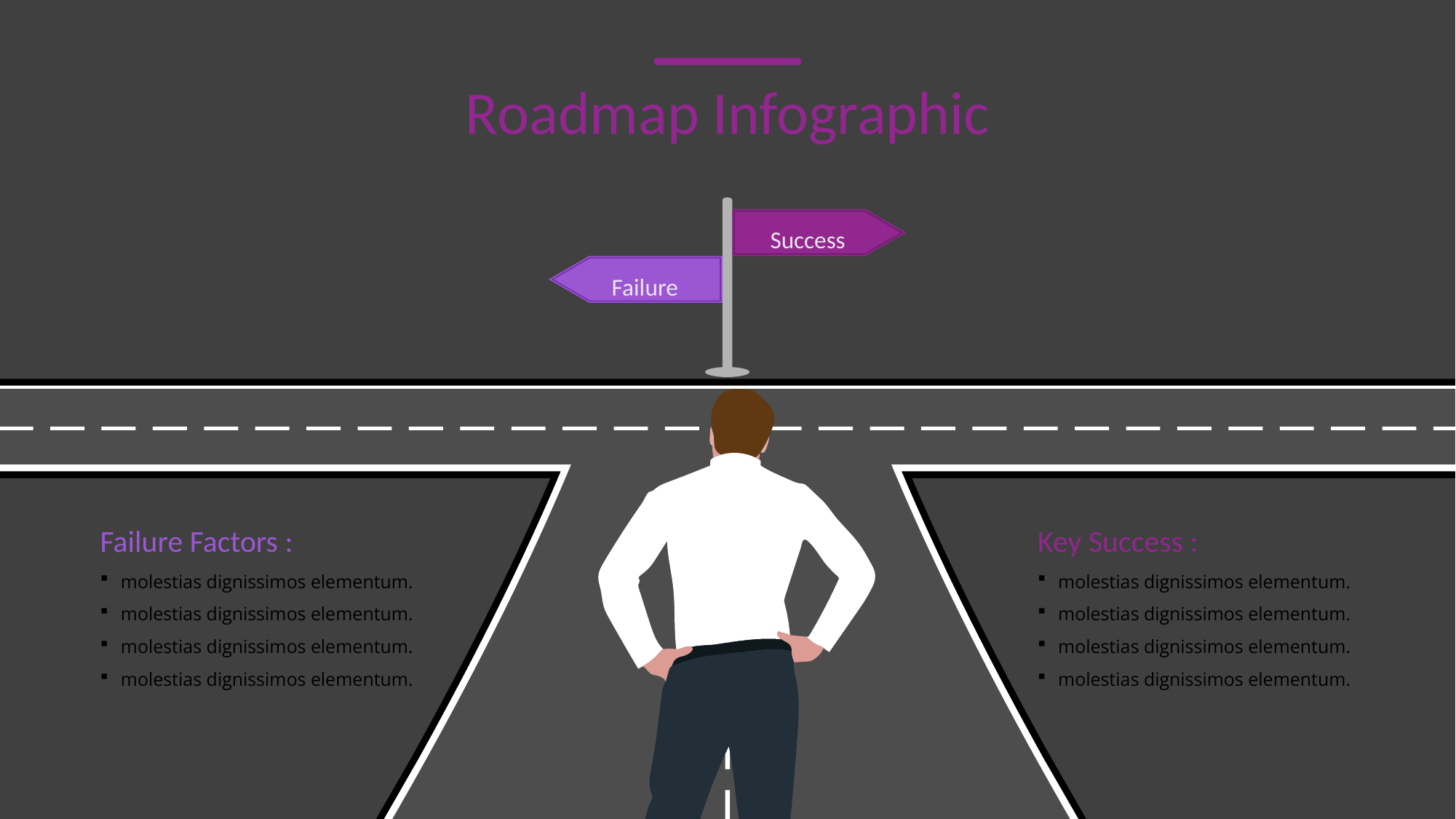

# Roadmap Infographic

Success
Failure

Failure Factors :
Key Success :
molestias dignissimos elementum.
molestias dignissimos elementum.
molestias dignissimos elementum.
molestias dignissimos elementum.
molestias dignissimos elementum.
molestias dignissimos elementum.
molestias dignissimos elementum.
molestias dignissimos elementum.